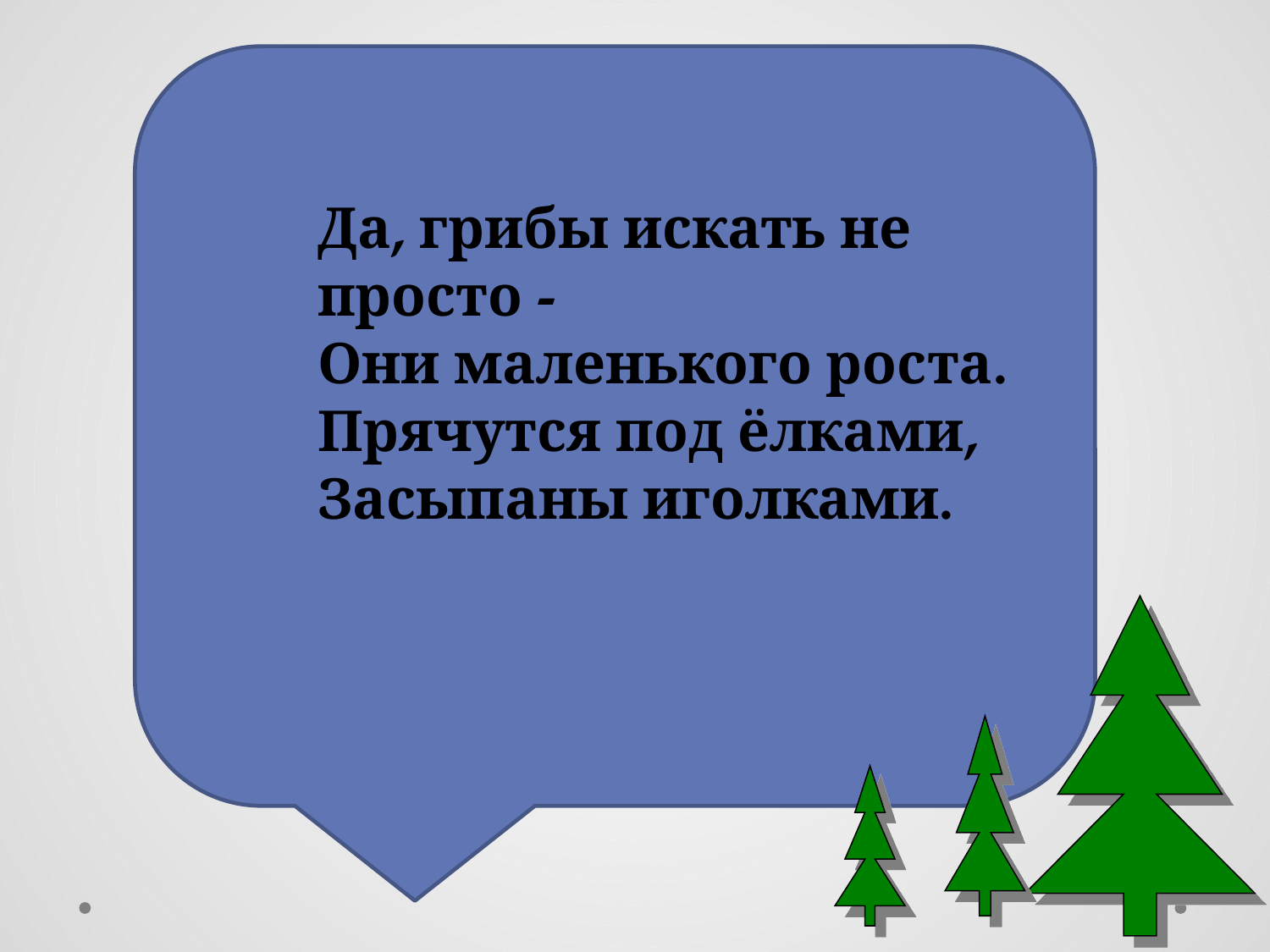

Да, грибы искать не просто -
Они маленького роста.
Прячутся под ёлками,
Засыпаны иголками.